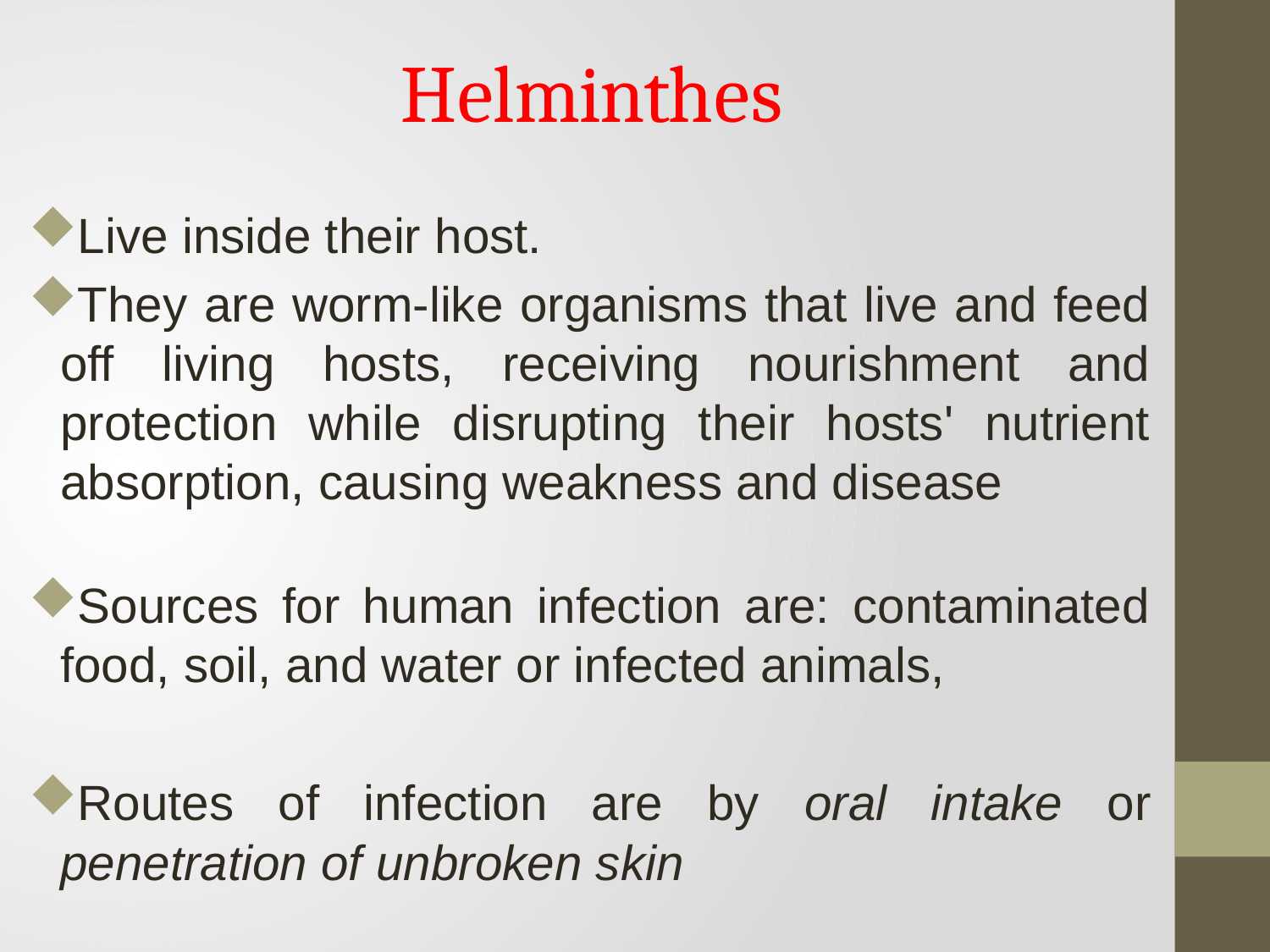

# Helminthes

Live inside their host.
They are worm-like organisms that live and feed off living hosts, receiving nourishment and protection while disrupting their hosts' nutrient absorption, causing weakness and disease

Sources for human infection are: contaminated food, soil, and water or infected animals,

Routes of infection are by oral intake or penetration of unbroken skin